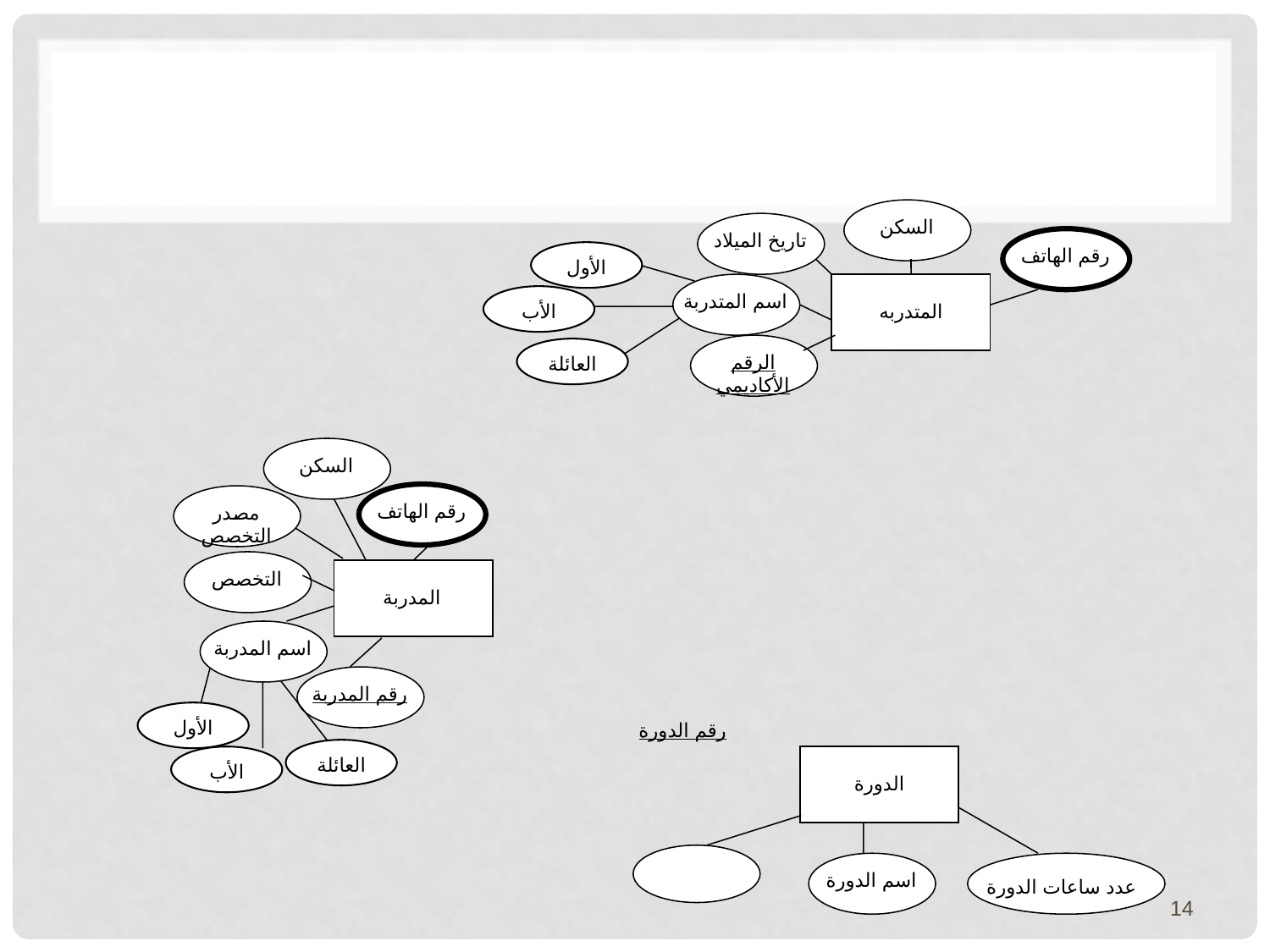

السكن

تاريخ الميلاد

رقم الهاتف

اسم المتدربة

المتدربه

الرقم الأكاديمي

الأول

الأب

العائلة

السكن

رقم الهاتف

مصدر التخصص

التخصص

المدربة

اسم المدربة

رقم المدربة

الأول
العائلة
الأب

الدورة

اسم الدورة

عدد ساعات الدورة
رقم الدورة

14